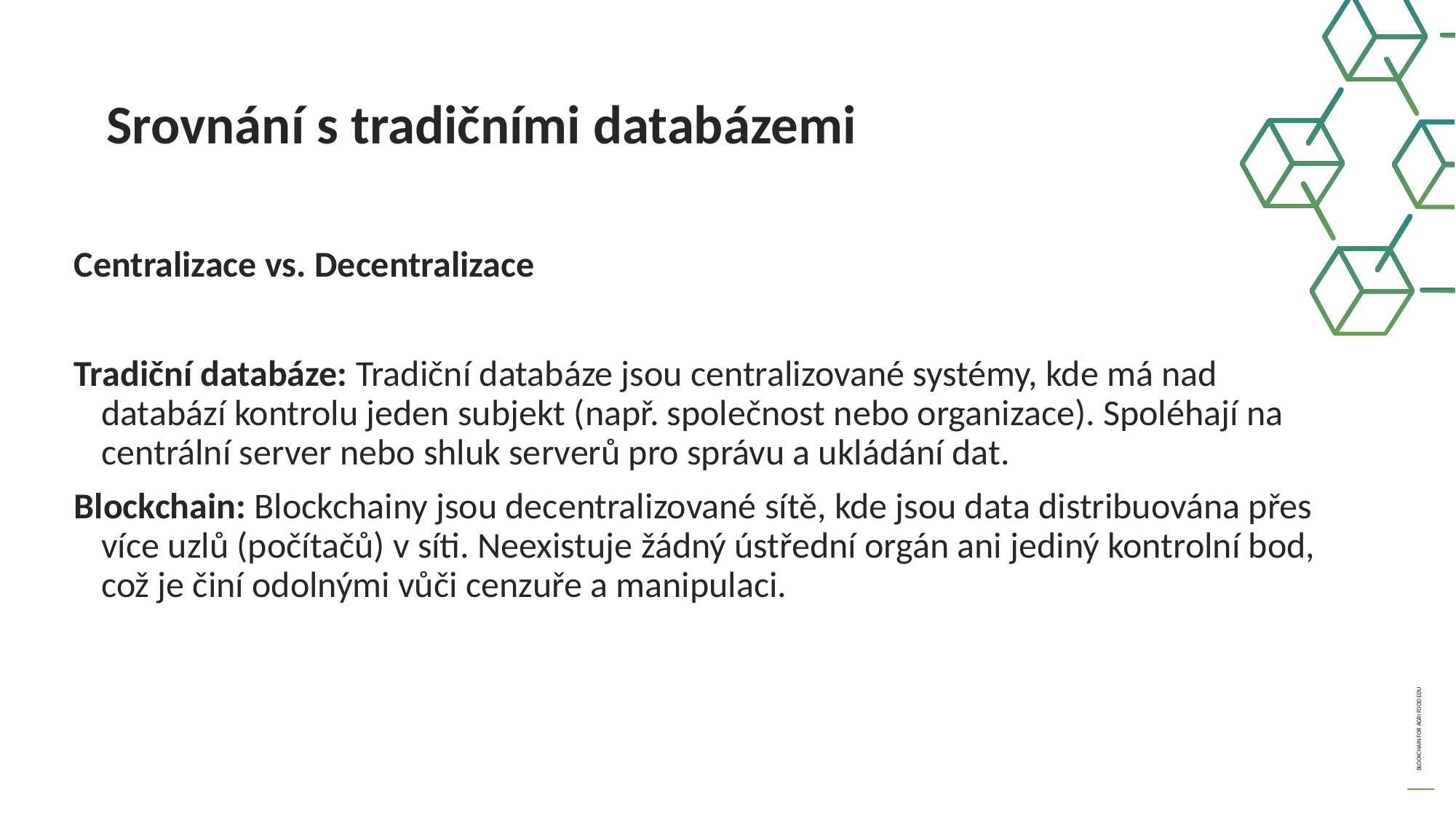

Srovnání s tradičními databázemi
Centralizace vs. Decentralizace

Tradiční databáze: Tradiční databáze jsou centralizované systémy, kde má nad databází kontrolu jeden subjekt (např. společnost nebo organizace). Spoléhají na centrální server nebo shluk serverů pro správu a ukládání dat.
Blockchain: Blockchainy jsou decentralizované sítě, kde jsou data distribuována přes více uzlů (počítačů) v síti. Neexistuje žádný ústřední orgán ani jediný kontrolní bod, což je činí odolnými vůči cenzuře a manipulaci.